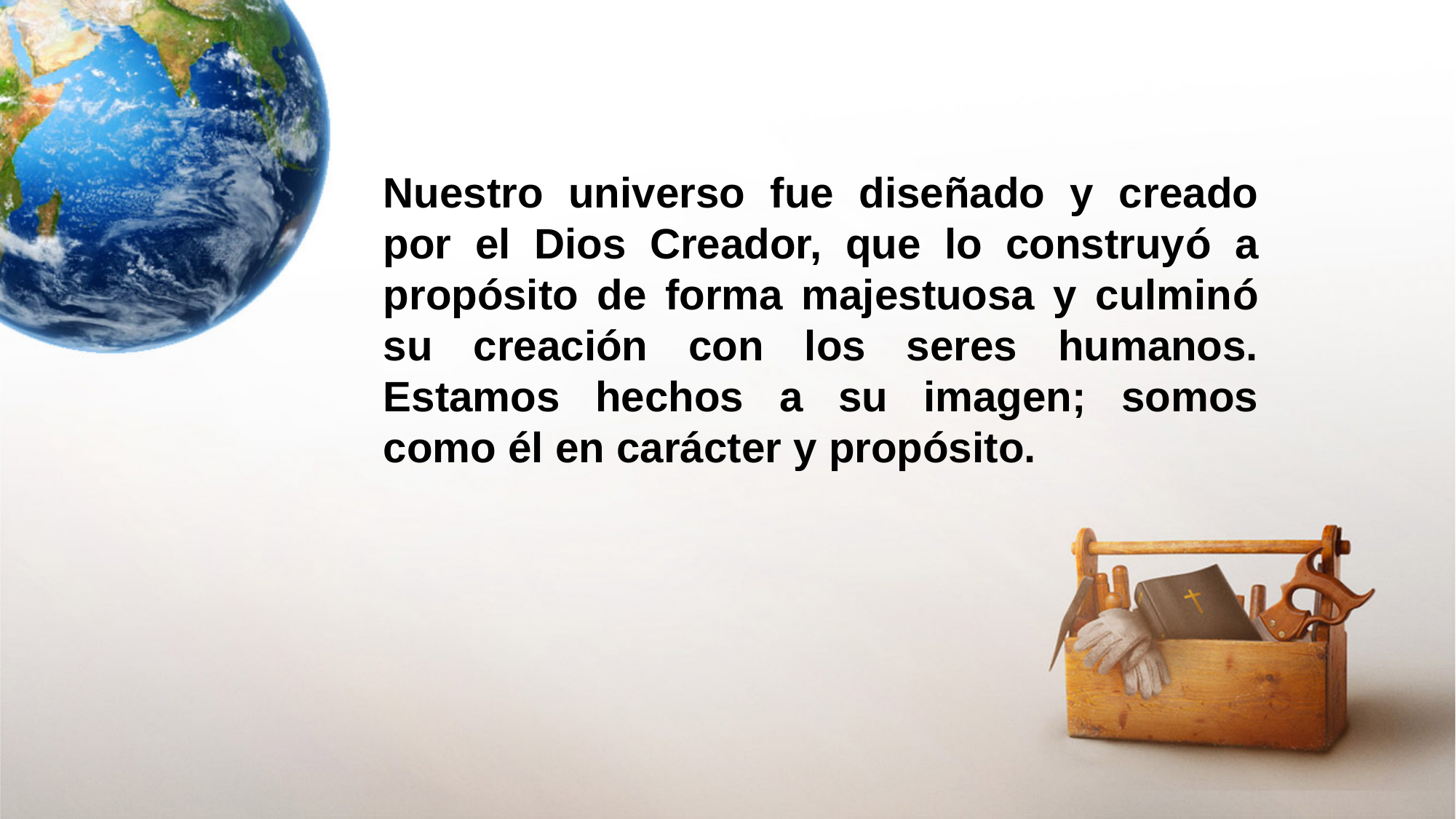

Nuestro universo fue diseñado y creado por el Dios Creador, que lo construyó a propósito de forma majestuosa y culminó su creación con los seres humanos. Estamos hechos a su imagen; somos como él en carácter y propósito.